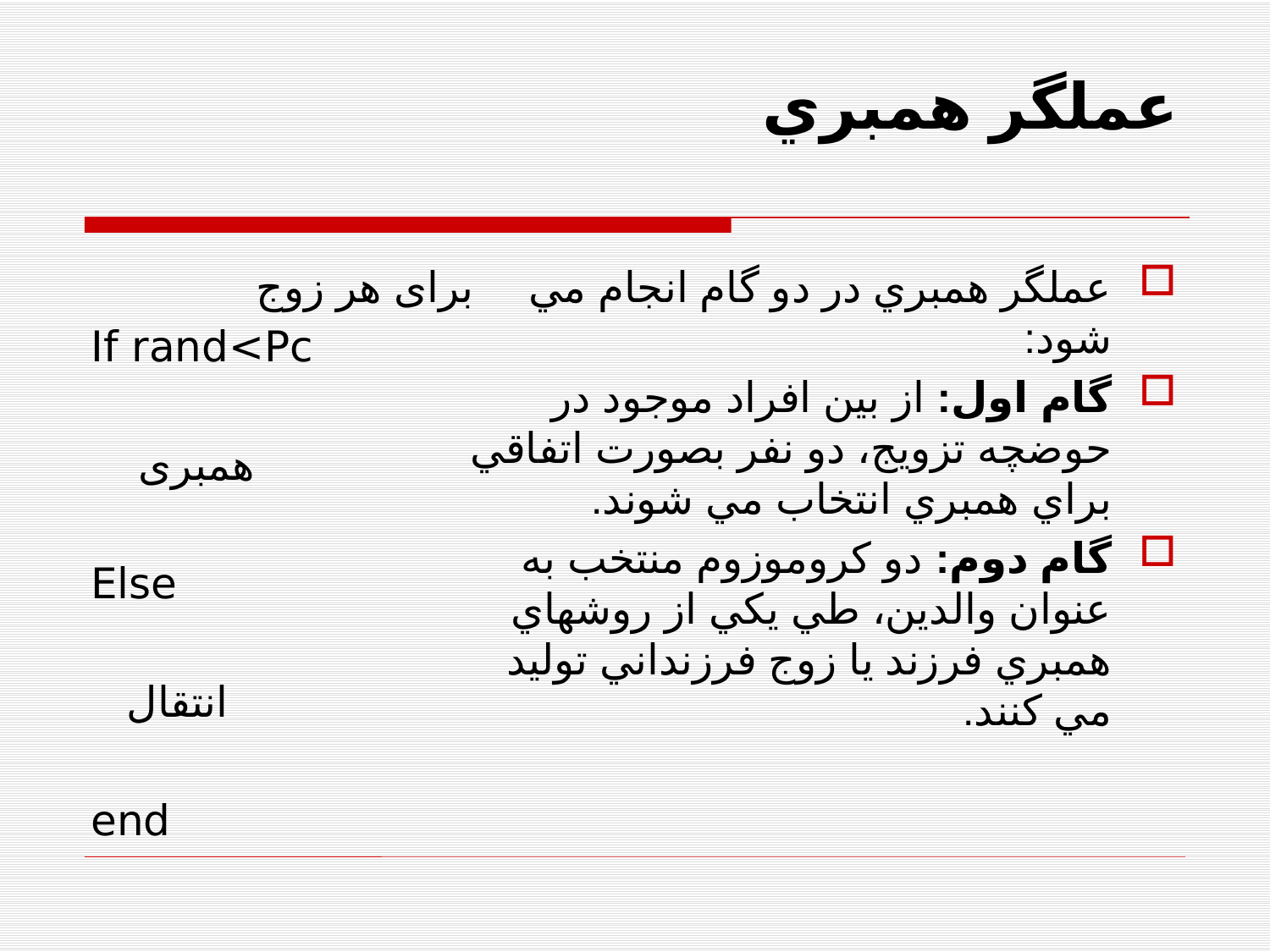

# عملگر همبري

برای هر زوج
If rand<Pc

    همبری

Else

   انتقال

end
عملگر همبري در دو گام انجام مي شود:
گام اول: از بين افراد موجود در حوضچه تزويج، دو نفر بصورت اتفاقي براي همبري انتخاب مي شوند.
گام دوم: دو کروموزوم منتخب به عنوان والدين، طي يکي از روشهاي همبري فرزند يا زوج فرزنداني توليد مي کنند.